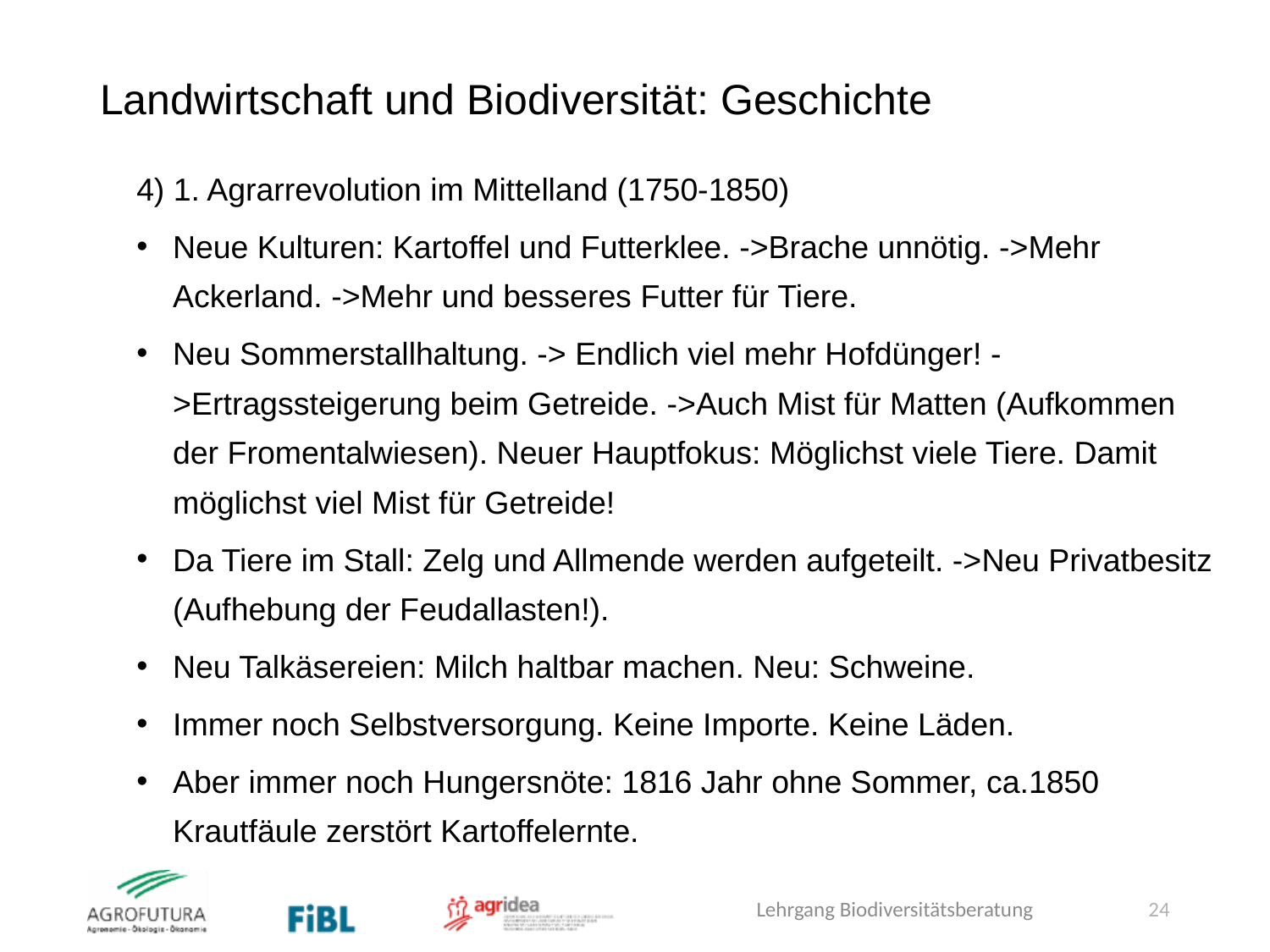

# Landwirtschaft und Biodiversität: Geschichte
4) 1. Agrarrevolution im Mittelland (1750-1850)
Neue Kulturen: Kartoffel und Futterklee. ->Brache unnötig. ->Mehr Ackerland. ->Mehr und besseres Futter für Tiere.
Neu Sommerstallhaltung. -> Endlich viel mehr Hofdünger! ->Ertragssteigerung beim Getreide. ->Auch Mist für Matten (Aufkommen der Fromentalwiesen). Neuer Hauptfokus: Möglichst viele Tiere. Damit möglichst viel Mist für Getreide!
Da Tiere im Stall: Zelg und Allmende werden aufgeteilt. ->Neu Privatbesitz (Aufhebung der Feudallasten!).
Neu Talkäsereien: Milch haltbar machen. Neu: Schweine.
Immer noch Selbstversorgung. Keine Importe. Keine Läden.
Aber immer noch Hungersnöte: 1816 Jahr ohne Sommer, ca.1850 Krautfäule zerstört Kartoffelernte.

Lehrgang Biodiversitätsberatung
24